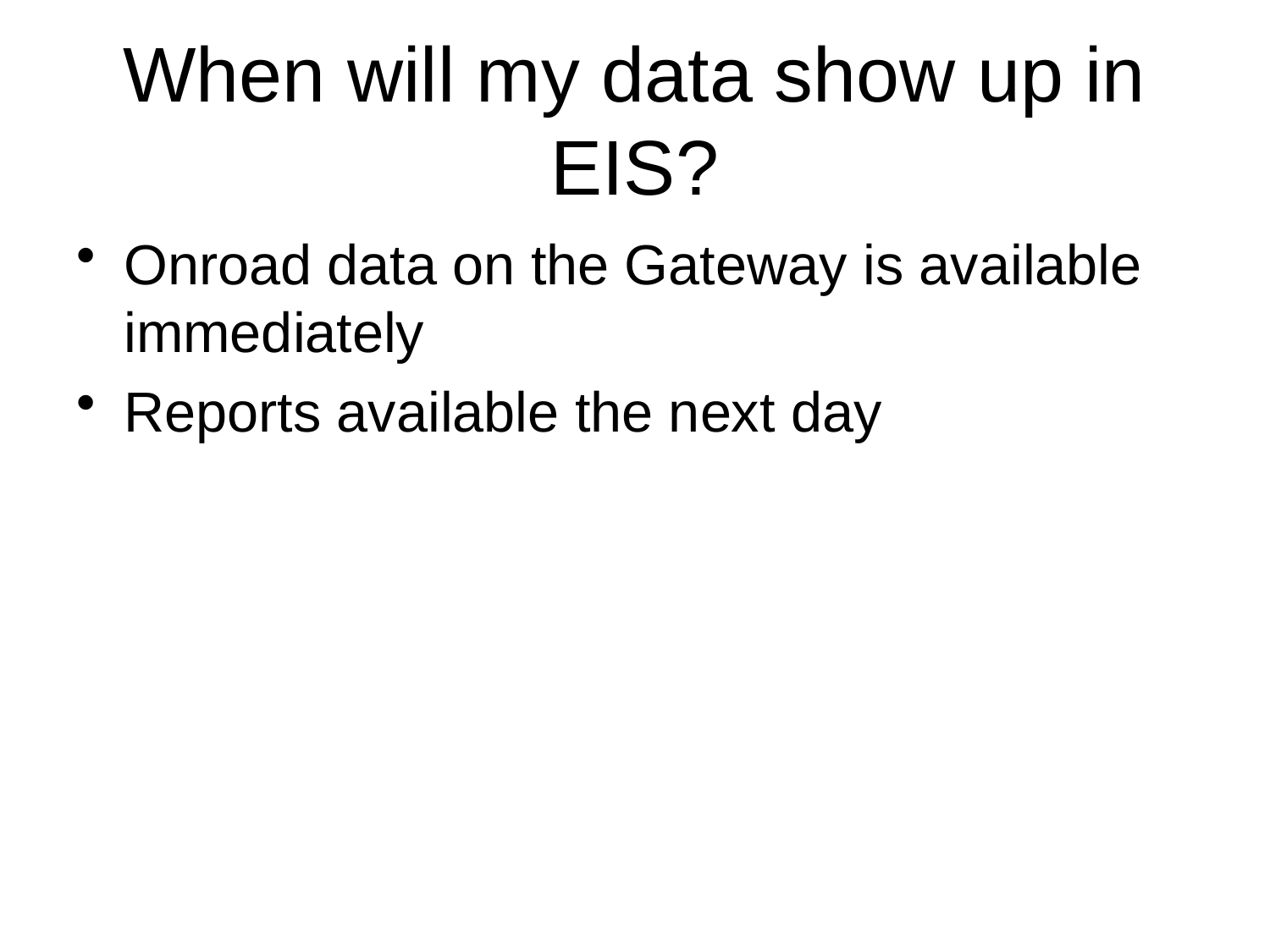

# When will my data show up in EIS?
Onroad data on the Gateway is available immediately
Reports available the next day